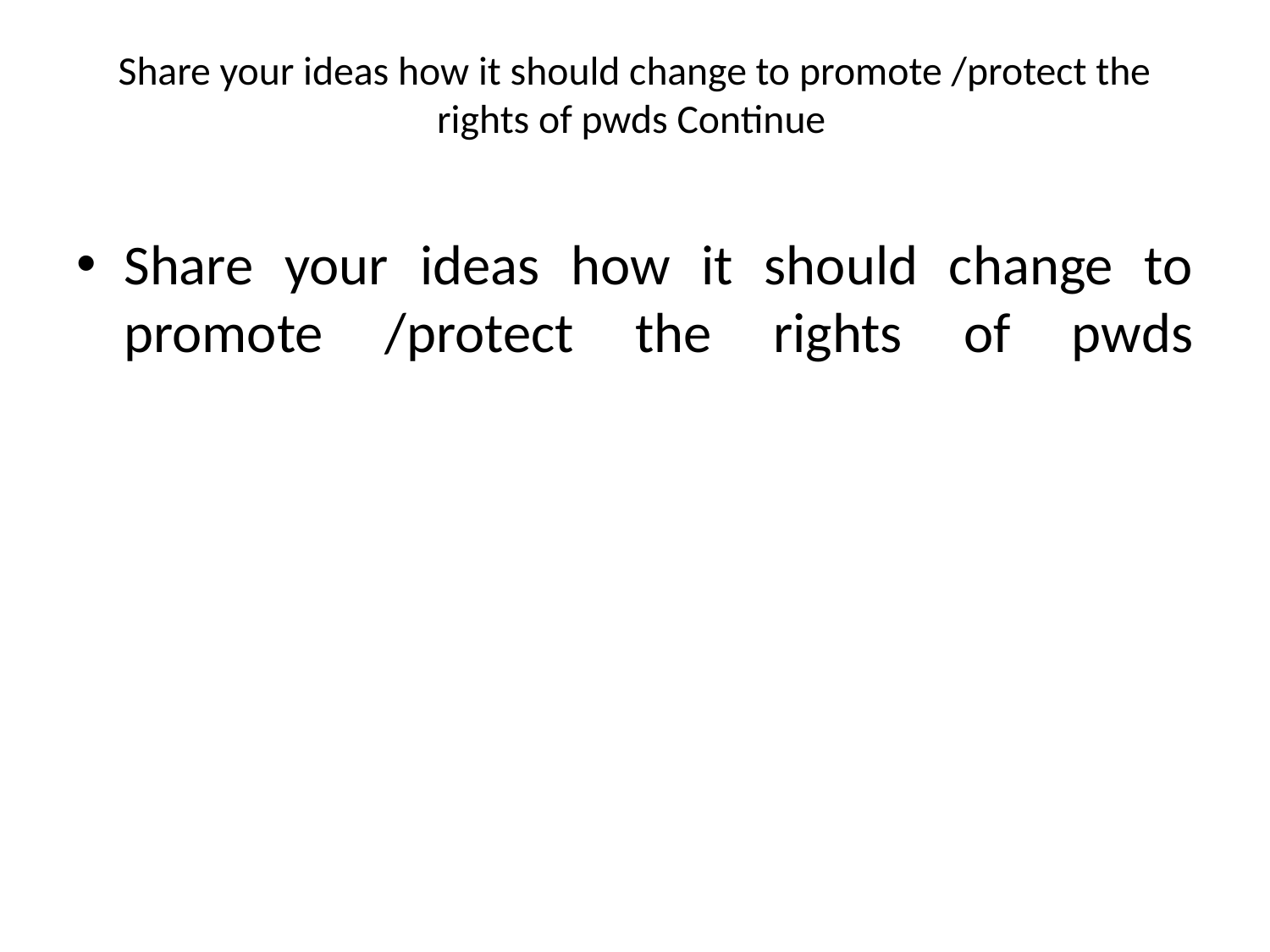

# Share your ideas how it should change to promote /protect the rights of pwds Continue
Share your ideas how it should change to promote /protect the rights of pwds